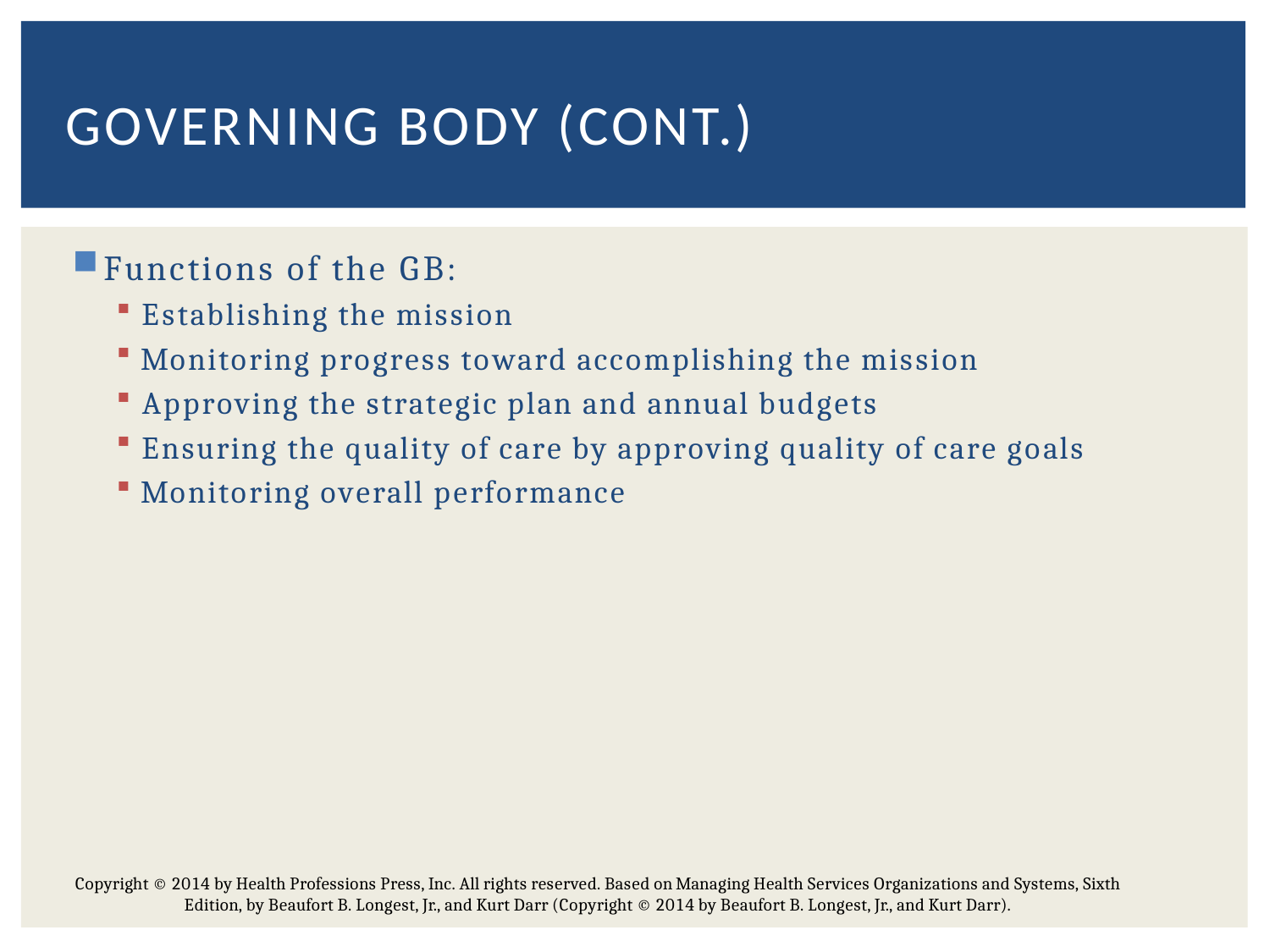

# Governing body (CONt.)
Functions of the GB:
Establishing the mission
Monitoring progress toward accomplishing the mission
Approving the strategic plan and annual budgets
Ensuring the quality of care by approving quality of care goals
Monitoring overall performance
Copyright © 2014 by Health Professions Press, Inc. All rights reserved. Based on Managing Health Services Organizations and Systems, Sixth Edition, by Beaufort B. Longest, Jr., and Kurt Darr (Copyright © 2014 by Beaufort B. Longest, Jr., and Kurt Darr).